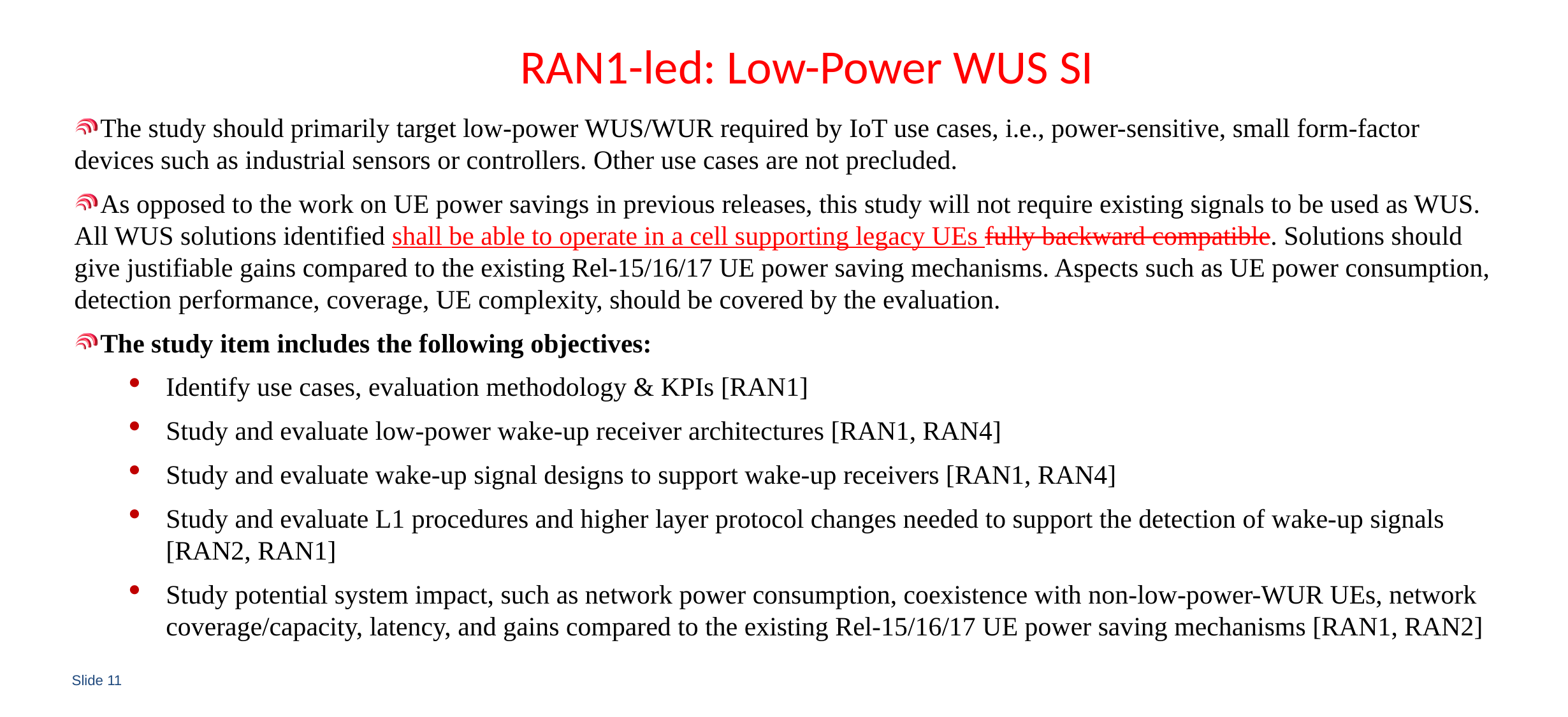

# RAN1-led: Low-Power WUS SI
The study should primarily target low-power WUS/WUR required by IoT use cases, i.e., power-sensitive, small form-factor devices such as industrial sensors or controllers. Other use cases are not precluded.
As opposed to the work on UE power savings in previous releases, this study will not require existing signals to be used as WUS. All WUS solutions identified shall be able to operate in a cell supporting legacy UEs fully backward compatible. Solutions should give justifiable gains compared to the existing Rel-15/16/17 UE power saving mechanisms. Aspects such as UE power consumption, detection performance, coverage, UE complexity, should be covered by the evaluation.
The study item includes the following objectives:
Identify use cases, evaluation methodology & KPIs [RAN1]
Study and evaluate low-power wake-up receiver architectures [RAN1, RAN4]
Study and evaluate wake-up signal designs to support wake-up receivers [RAN1, RAN4]
Study and evaluate L1 procedures and higher layer protocol changes needed to support the detection of wake-up signals  [RAN2, RAN1]
Study potential system impact, such as network power consumption, coexistence with non-low-power-WUR UEs, network coverage/capacity, latency, and gains compared to the existing Rel-15/16/17 UE power saving mechanisms [RAN1, RAN2]